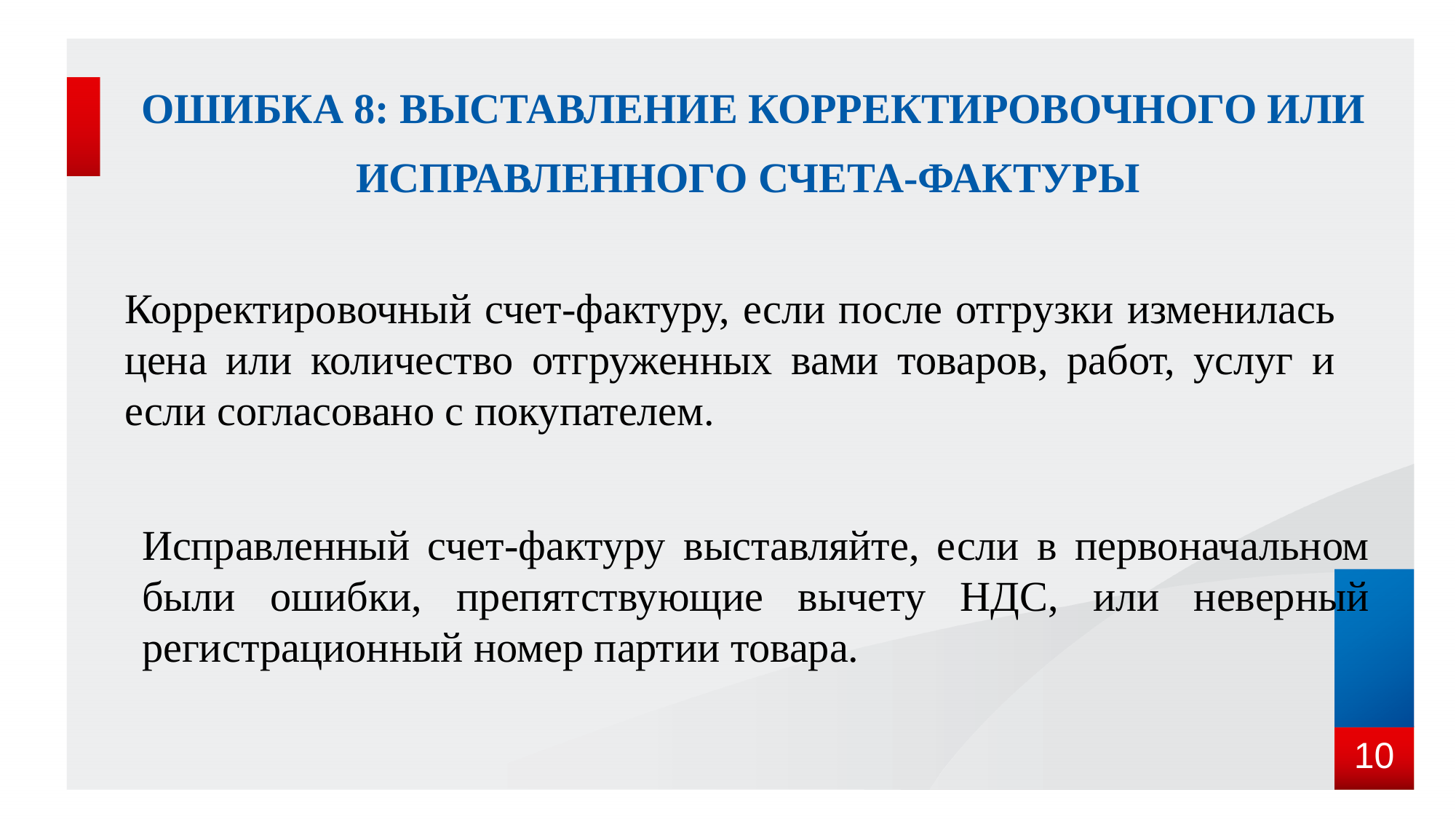

# Ошибка 8: выставление корректировочного или исправленного счета-фактуры

Исправленный счет-фактуру выставляйте, если в первоначальном были ошибки, препятствующие вычету НДС, или неверный регистрационный номер партии товара.

Корректировочный счет-фактуру, если после отгрузки изменилась цена или количество отгруженных вами товаров, работ, услуг и если согласовано с покупателем.
10